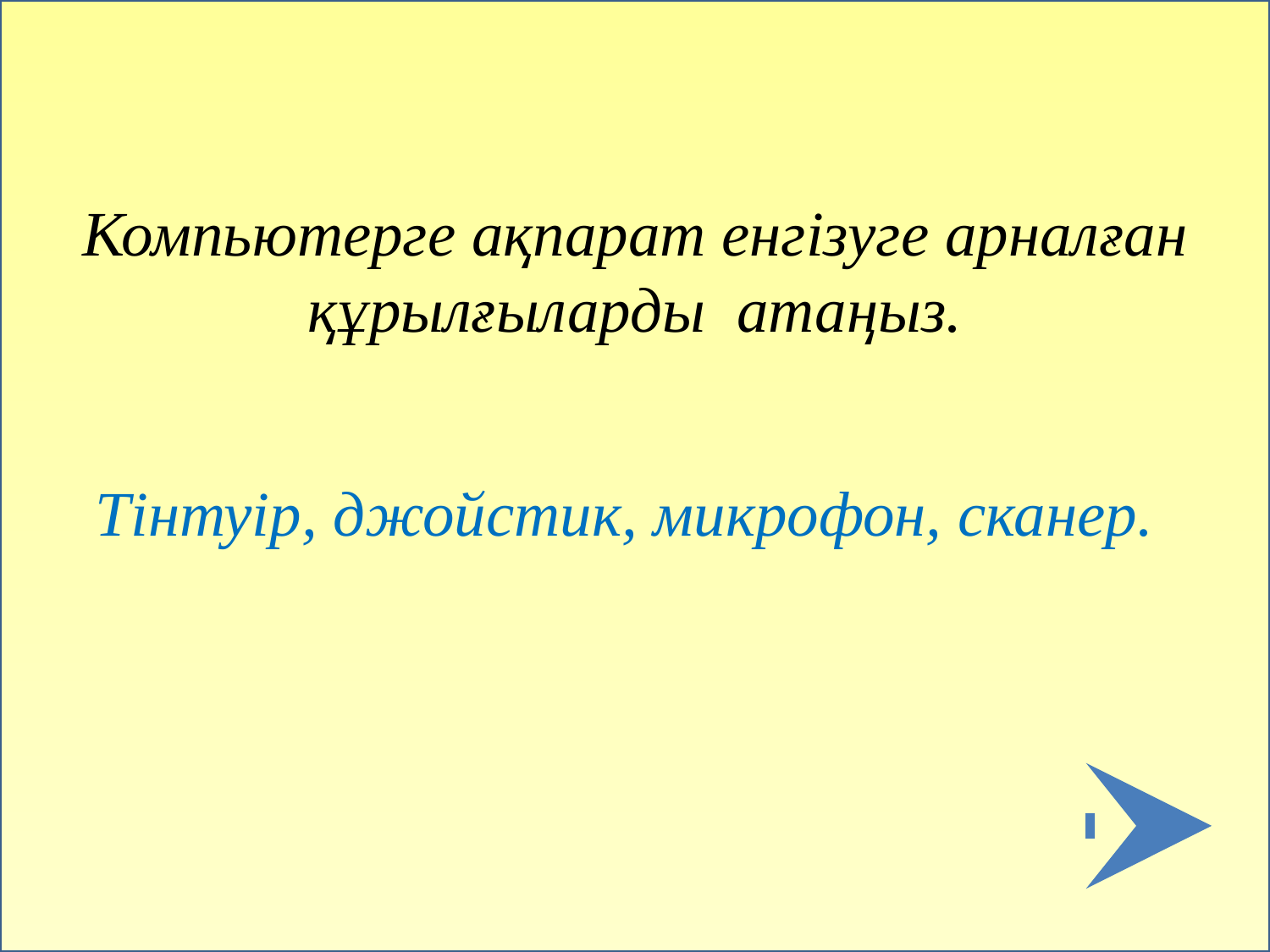

Компьютерге ақпарат енгізуге арналған құрылғыларды  атаңыз.
Тінтуір, джойстик, микрофон, сканер.